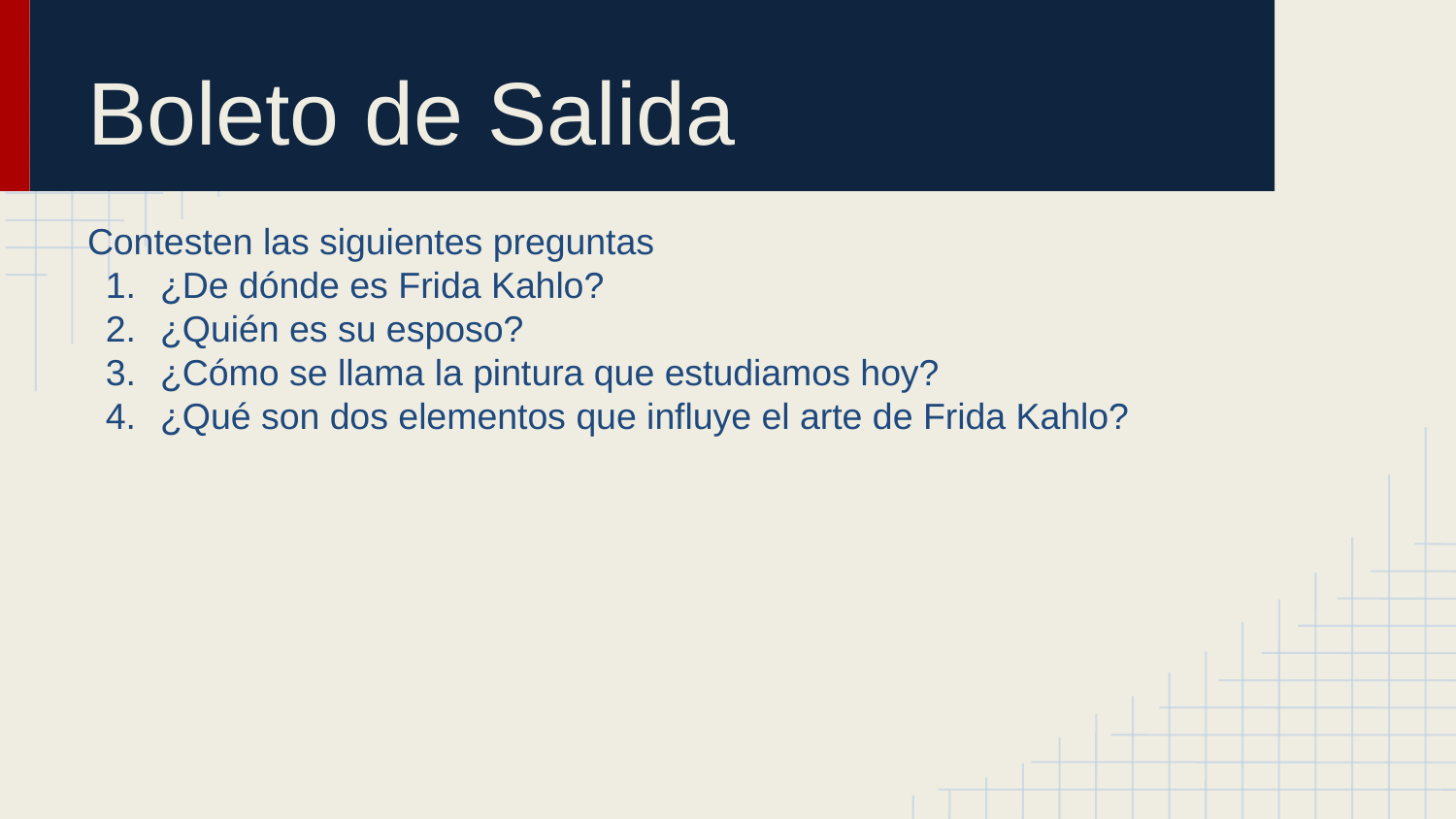

# Boleto de Salida
Contesten las siguientes preguntas
¿De dónde es Frida Kahlo?
¿Quién es su esposo?
¿Cómo se llama la pintura que estudiamos hoy?
¿Qué son dos elementos que influye el arte de Frida Kahlo?